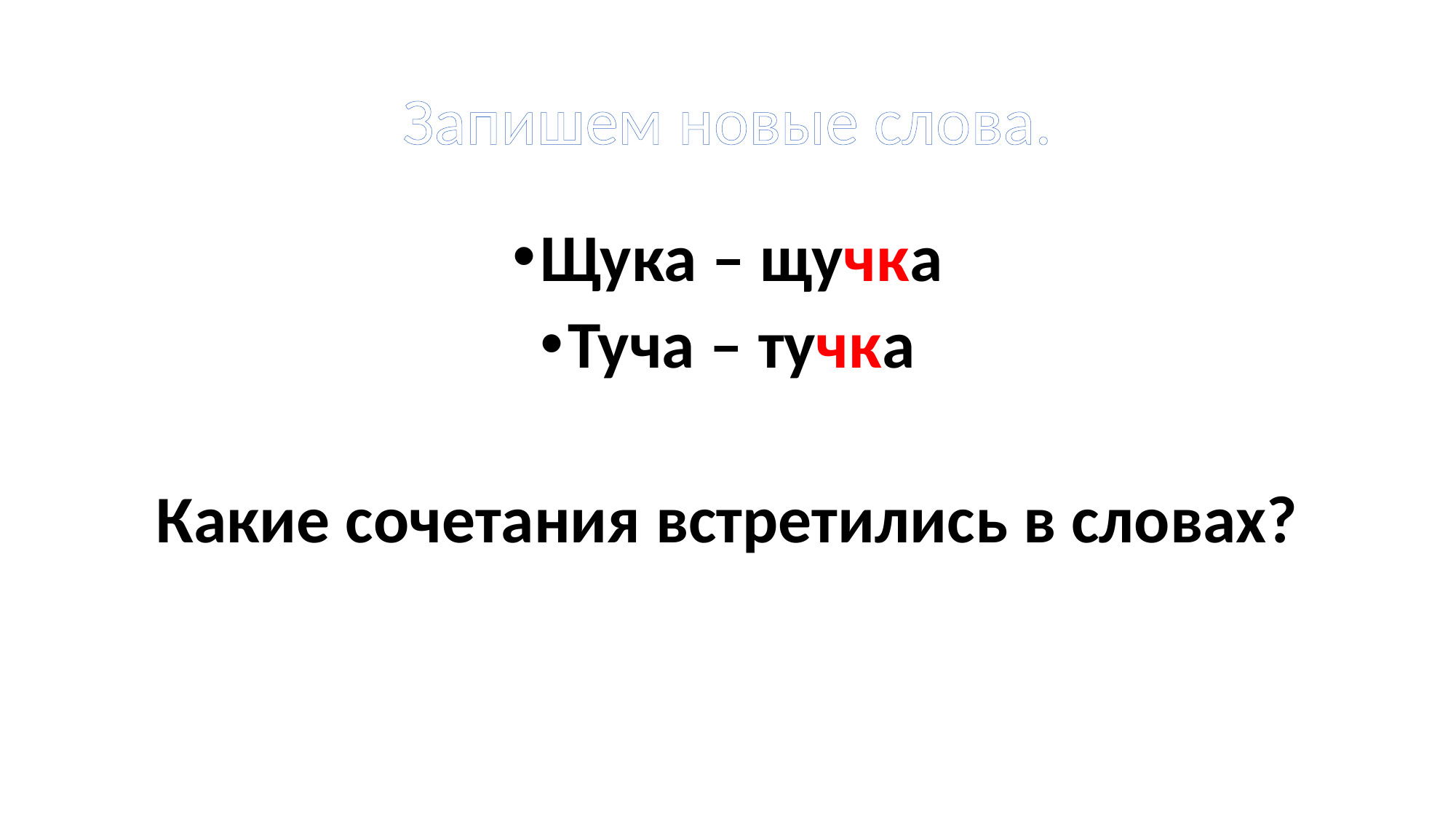

# Запишем новые слова.
Щука – щучка
Туча – тучка

Какие сочетания встретились в словах?